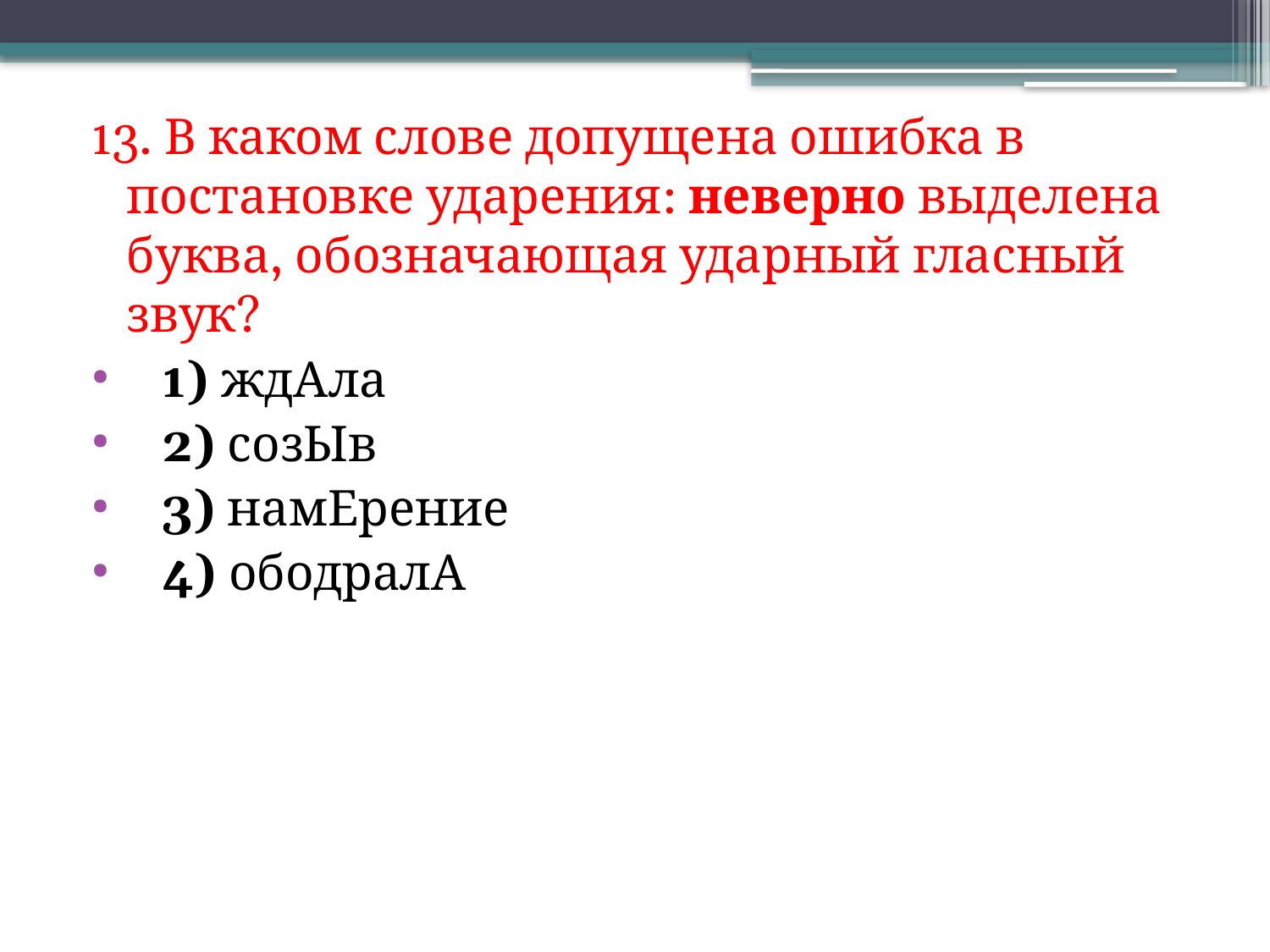

13. В каком слове допущена ошибка в постановке ударения: неверно выделена буква, обозначающая ударный гласный звук?
   1) ждАла
   2) созЫв
   3) намЕрение
   4) ободралА